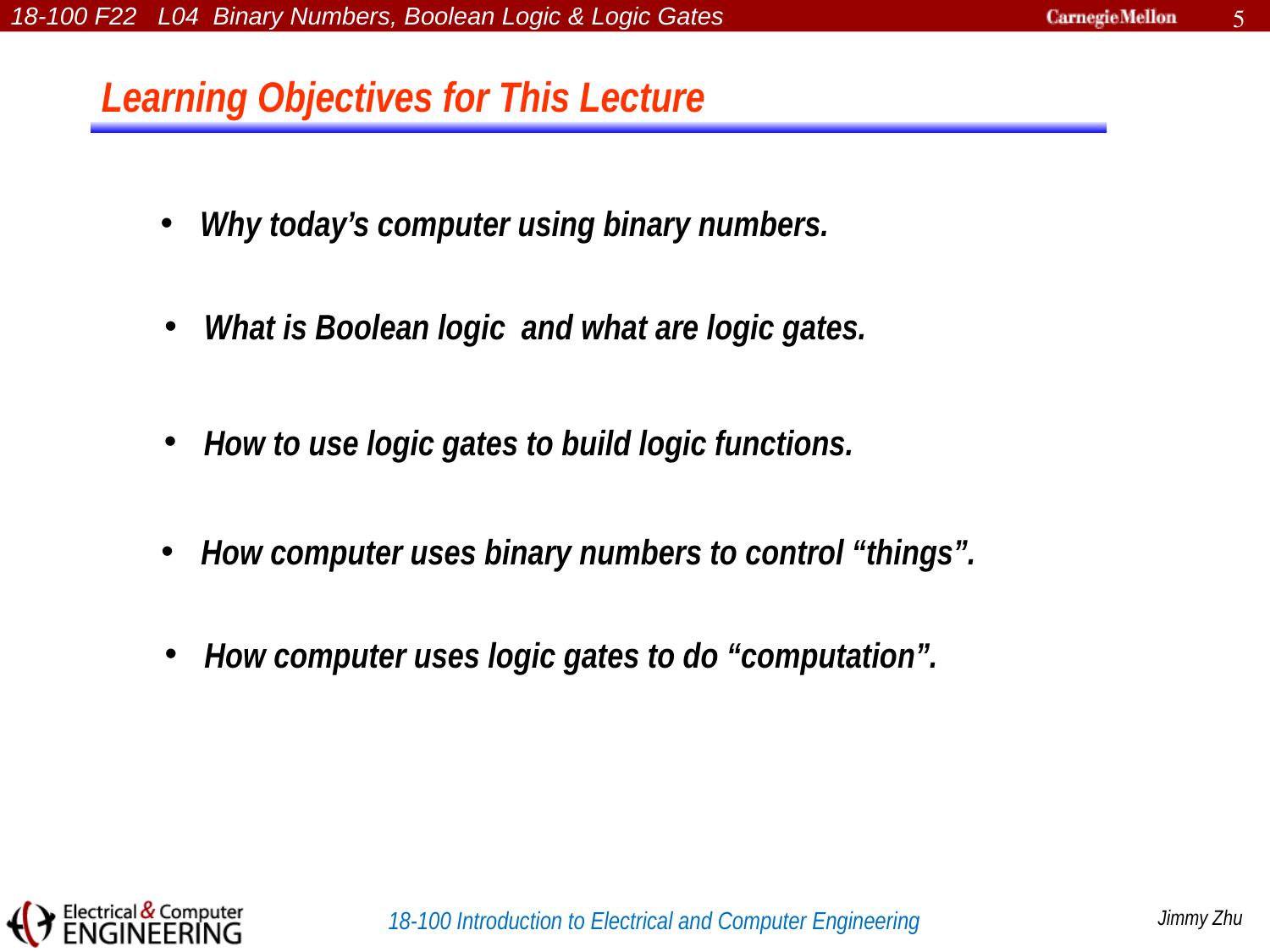

5
Learning Objectives for This Lecture

Why today’s computer using binary numbers.
What is Boolean logic  and what are logic gates.
How to use logic gates to build logic functions.
How computer uses binary numbers to control “things”.
How computer uses logic gates to do “computation”.